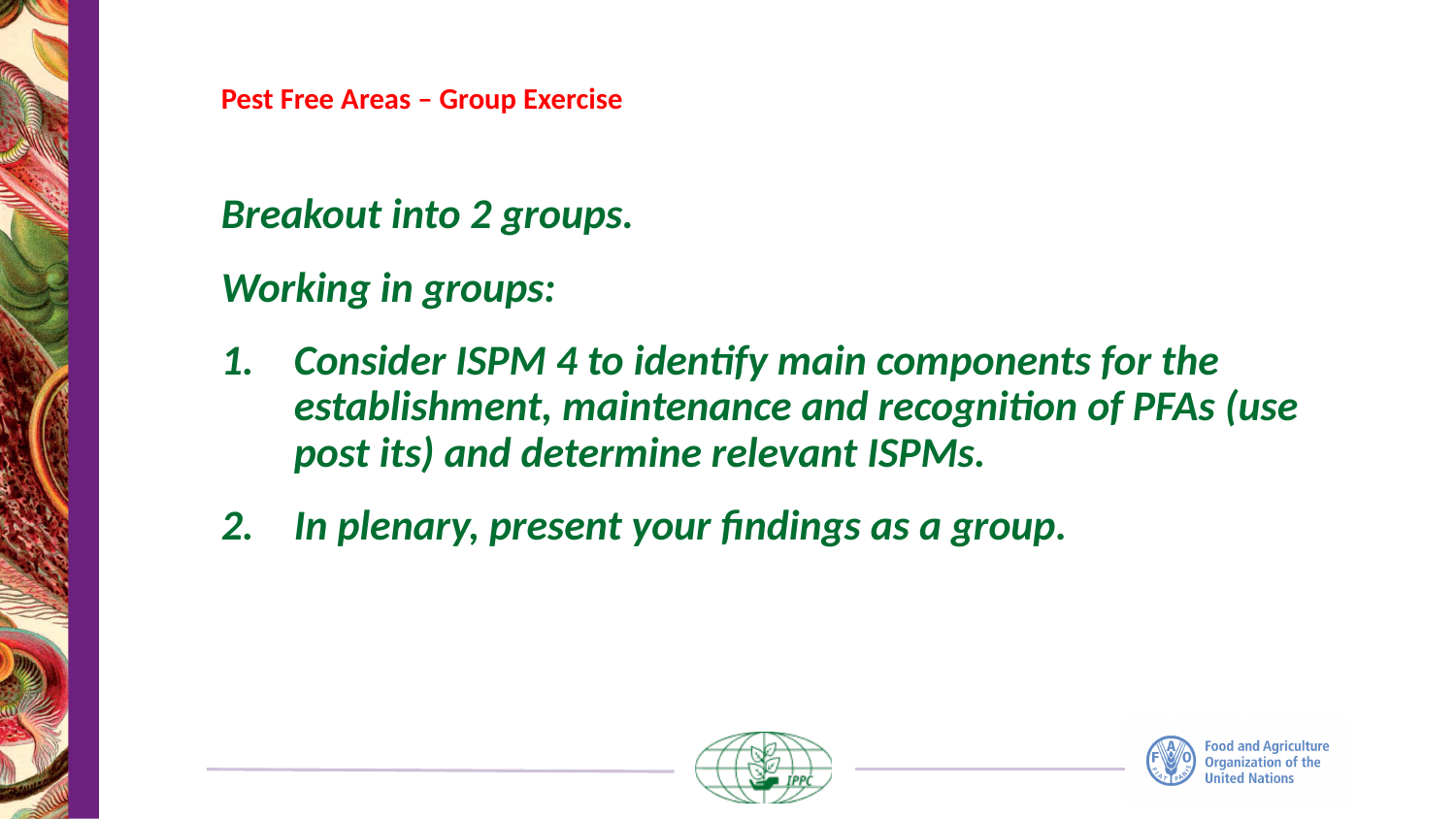

# Pest Free Areas – Group Exercise
Breakout into 2 groups.
Working in groups:
Consider ISPM 4 to identify main components for the establishment, maintenance and recognition of PFAs (use post its) and determine relevant ISPMs.
In plenary, present your findings as a group.